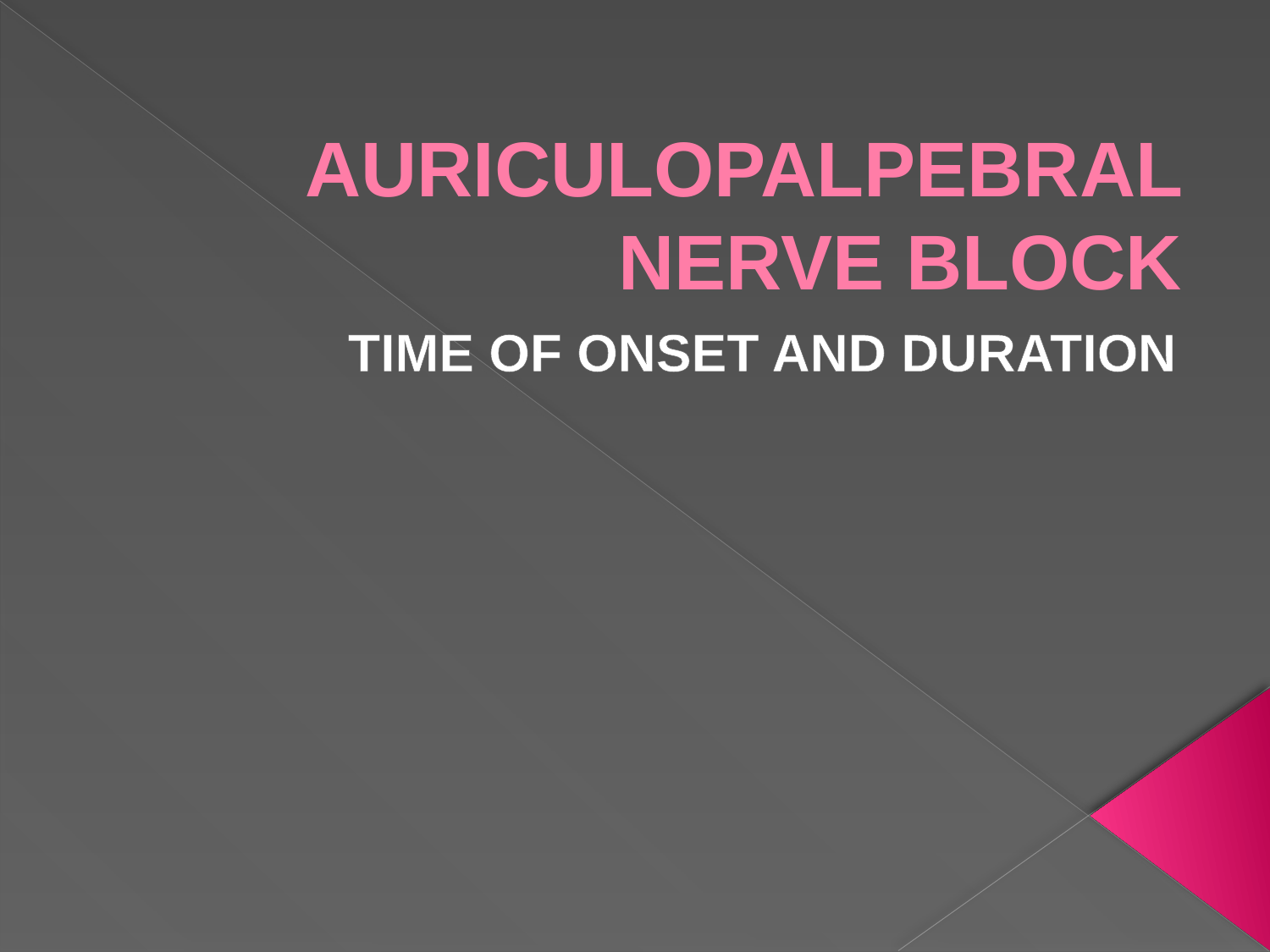

# AURICULOPALPEBRAL NERVE BLOCK
TIME OF ONSET AND DURATION